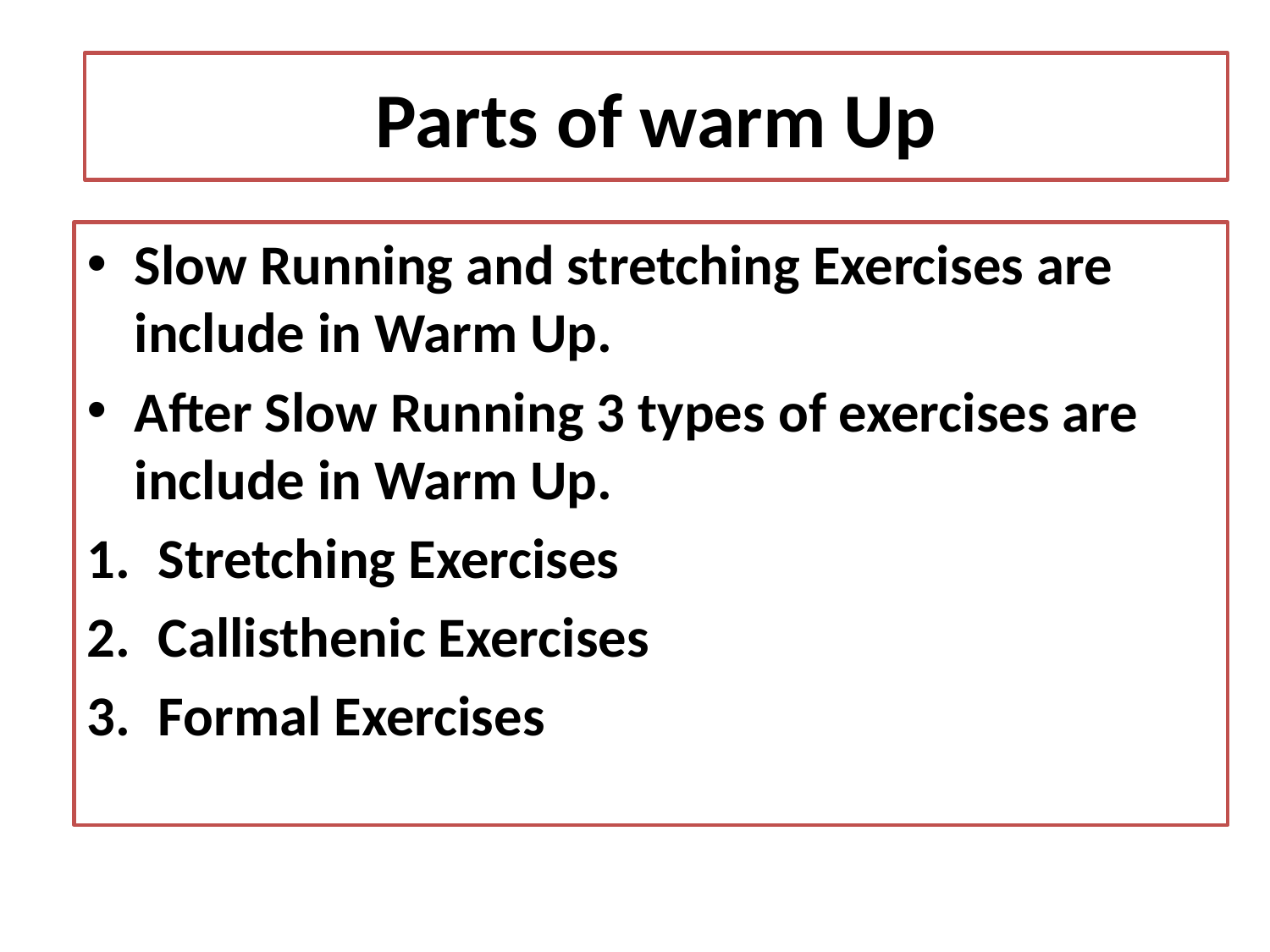

# Parts of warm Up
Slow Running and stretching Exercises are include in Warm Up.
After Slow Running 3 types of exercises are include in Warm Up.
Stretching Exercises
Callisthenic Exercises
Formal Exercises